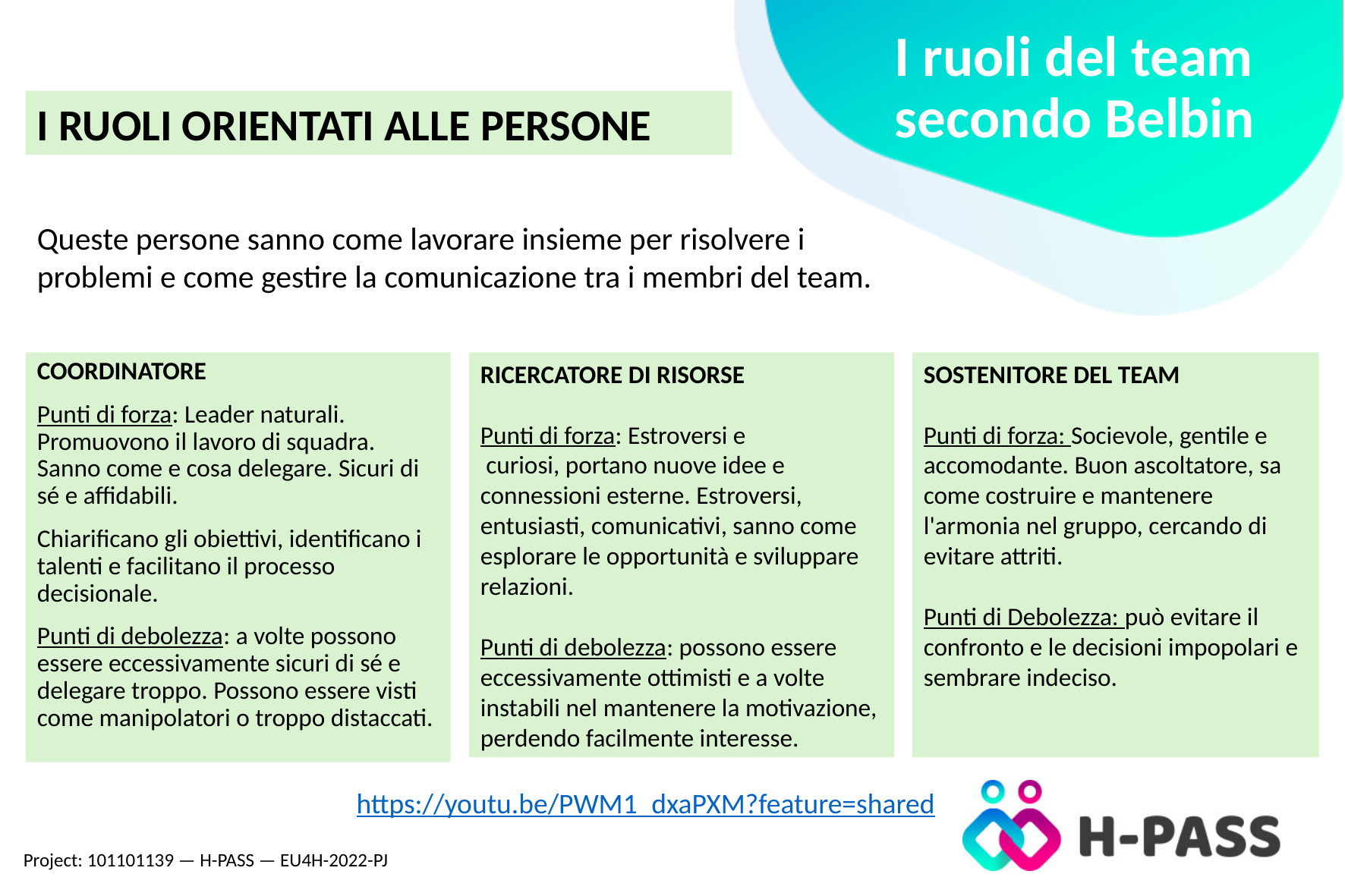

# I ruoli del team secondo Belbin
I RUOLI ORIENTATI ALLE PERSONE
Queste persone sanno come lavorare insieme per risolvere i problemi e come gestire la comunicazione tra i membri del team.
COORDINATORE
Punti di forza: Leader naturali. Promuovono il lavoro di squadra. Sanno come e cosa delegare. Sicuri di sé e affidabili.
Chiarificano gli obiettivi, identificano i talenti e facilitano il processo decisionale.
Punti di debolezza: a volte possono essere eccessivamente sicuri di sé e delegare troppo. Possono essere visti come manipolatori o troppo distaccati.
RICERCATORE DI RISORSE

Punti di forza: Estroversi e
 curiosi, portano nuove idee e connessioni esterne. Estroversi, entusiasti, comunicativi, sanno come esplorare le opportunità e sviluppare relazioni.

Punti di debolezza: possono essere eccessivamente ottimisti e a volte instabili nel mantenere la motivazione, perdendo facilmente interesse.
SOSTENITORE DEL TEAM

Punti di forza: Socievole, gentile e accomodante. Buon ascoltatore, sa come costruire e mantenere l'armonia nel gruppo, cercando di evitare attriti.

Punti di Debolezza: può evitare il confronto e le decisioni impopolari e sembrare indeciso.

https://youtu.be/PWM1_dxaPXM?feature=shared
Project: 101101139 — H-PASS — EU4H-2022-PJ